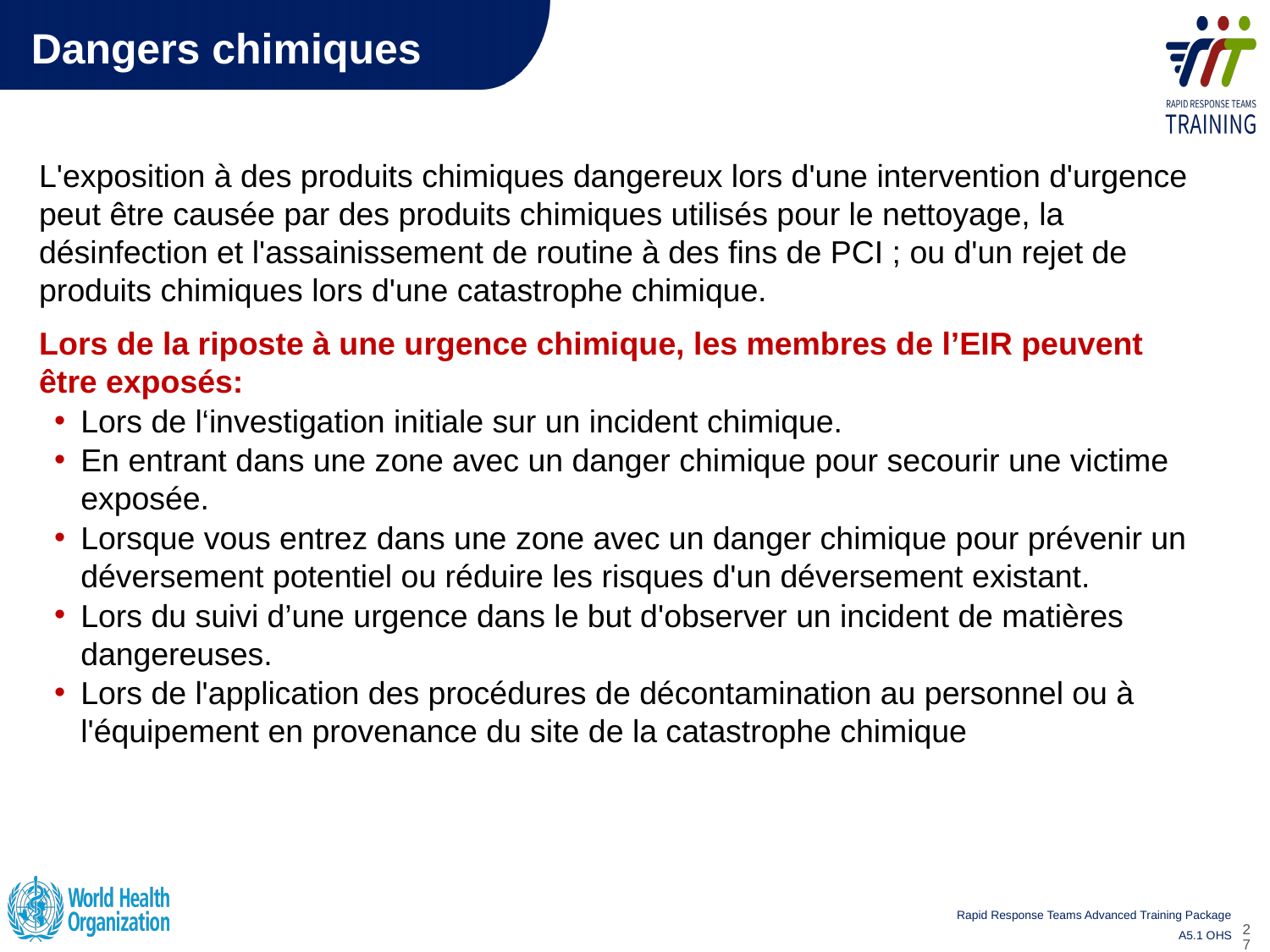

# Dangers chimiques
L'exposition à des produits chimiques dangereux lors d'une intervention d'urgence peut être causée par des produits chimiques utilisés pour le nettoyage, la désinfection et l'assainissement de routine à des fins de PCI ; ou d'un rejet de produits chimiques lors d'une catastrophe chimique.
Lors de la riposte à une urgence chimique, les membres de l’EIR peuvent être exposés:
Lors de l‘investigation initiale sur un incident chimique.
En entrant dans une zone avec un danger chimique pour secourir une victime exposée.
Lorsque vous entrez dans une zone avec un danger chimique pour prévenir un déversement potentiel ou réduire les risques d'un déversement existant.
Lors du suivi d’une urgence dans le but d'observer un incident de matières dangereuses.
Lors de l'application des procédures de décontamination au personnel ou à l'équipement en provenance du site de la catastrophe chimique
27